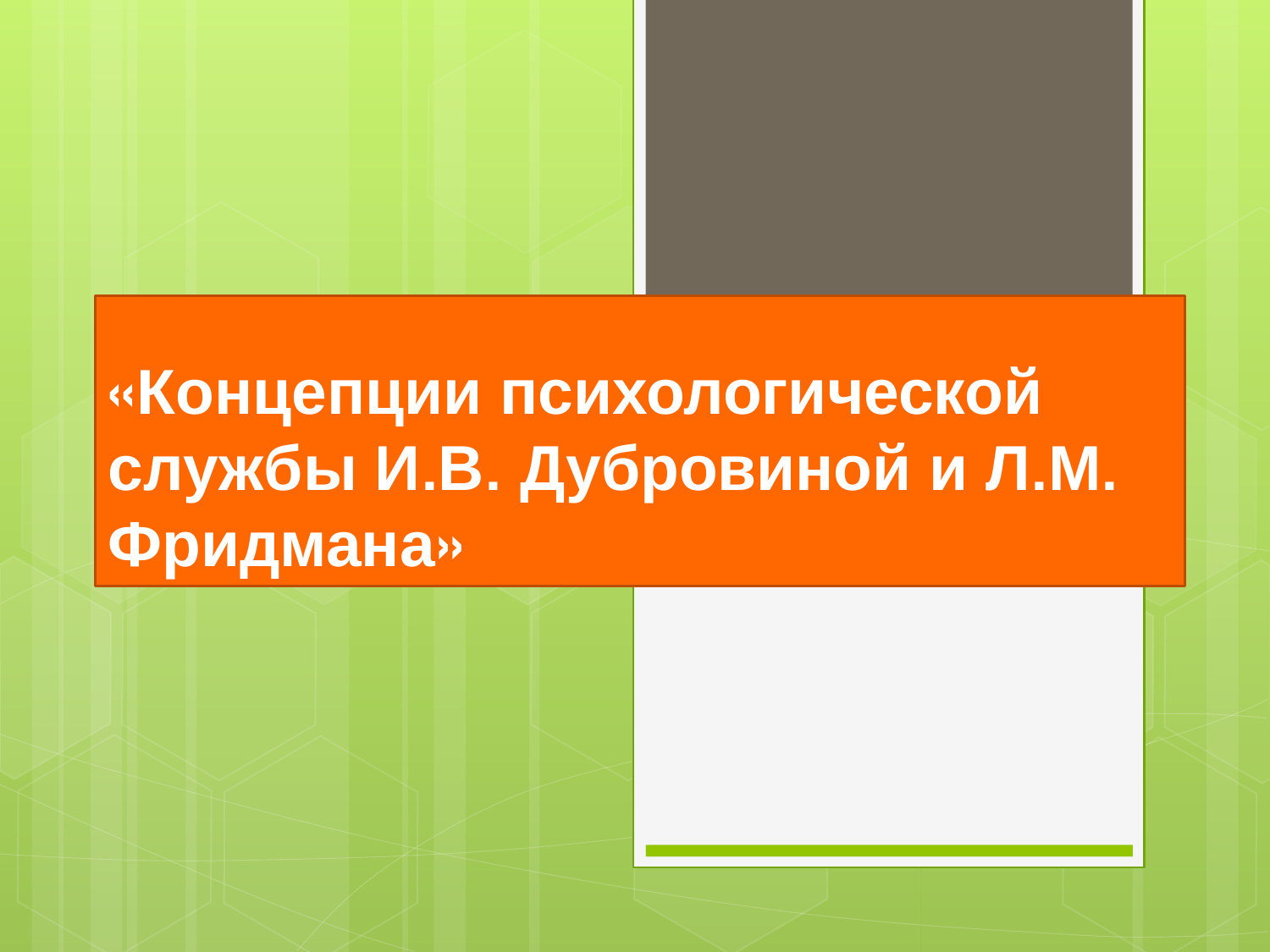

# «Концепции психологической службы И.В. Дубровиной и Л.М. Фридмана»